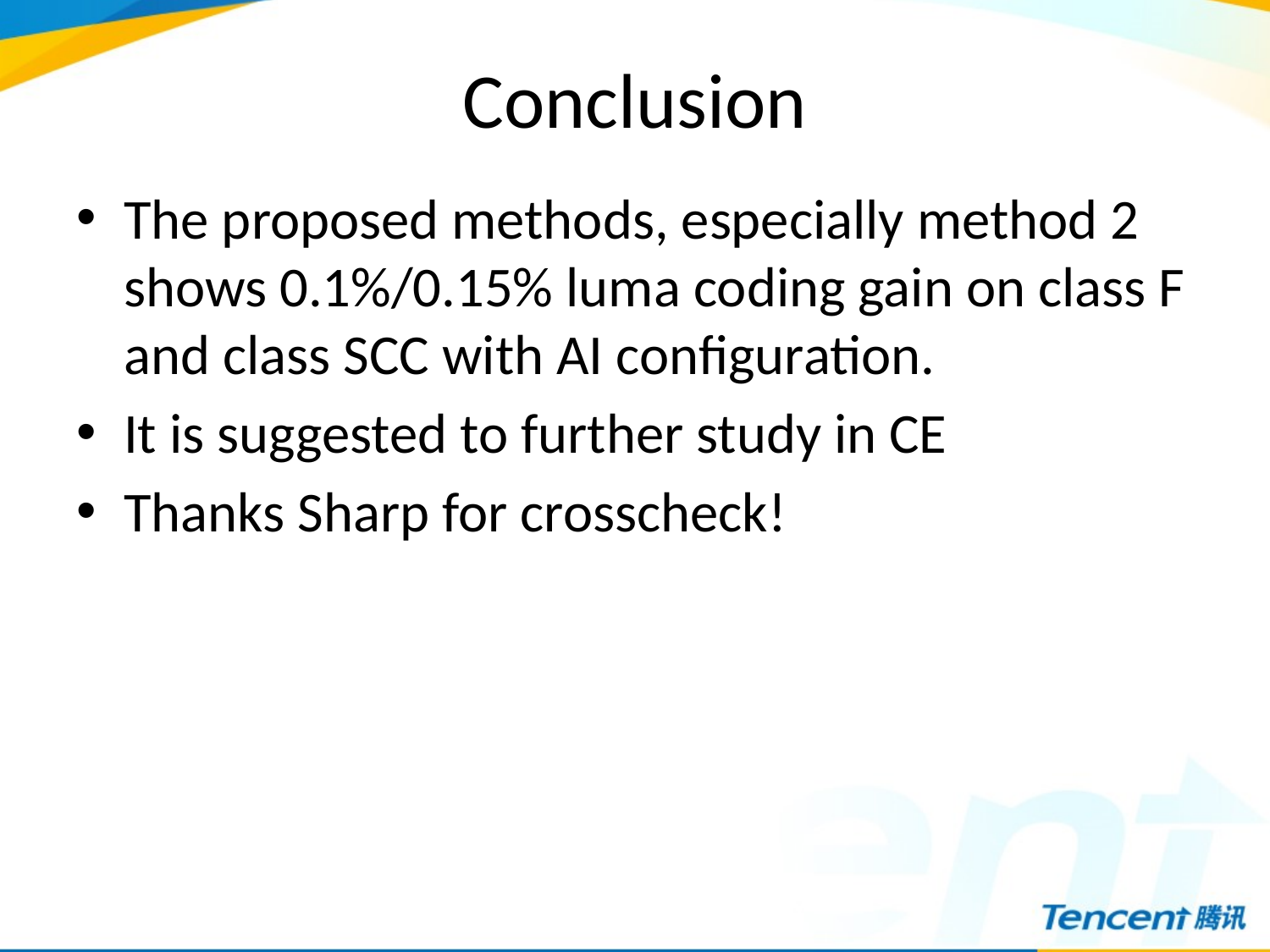

# Conclusion
The proposed methods, especially method 2 shows 0.1%/0.15% luma coding gain on class F and class SCC with AI configuration.
It is suggested to further study in CE
Thanks Sharp for crosscheck!